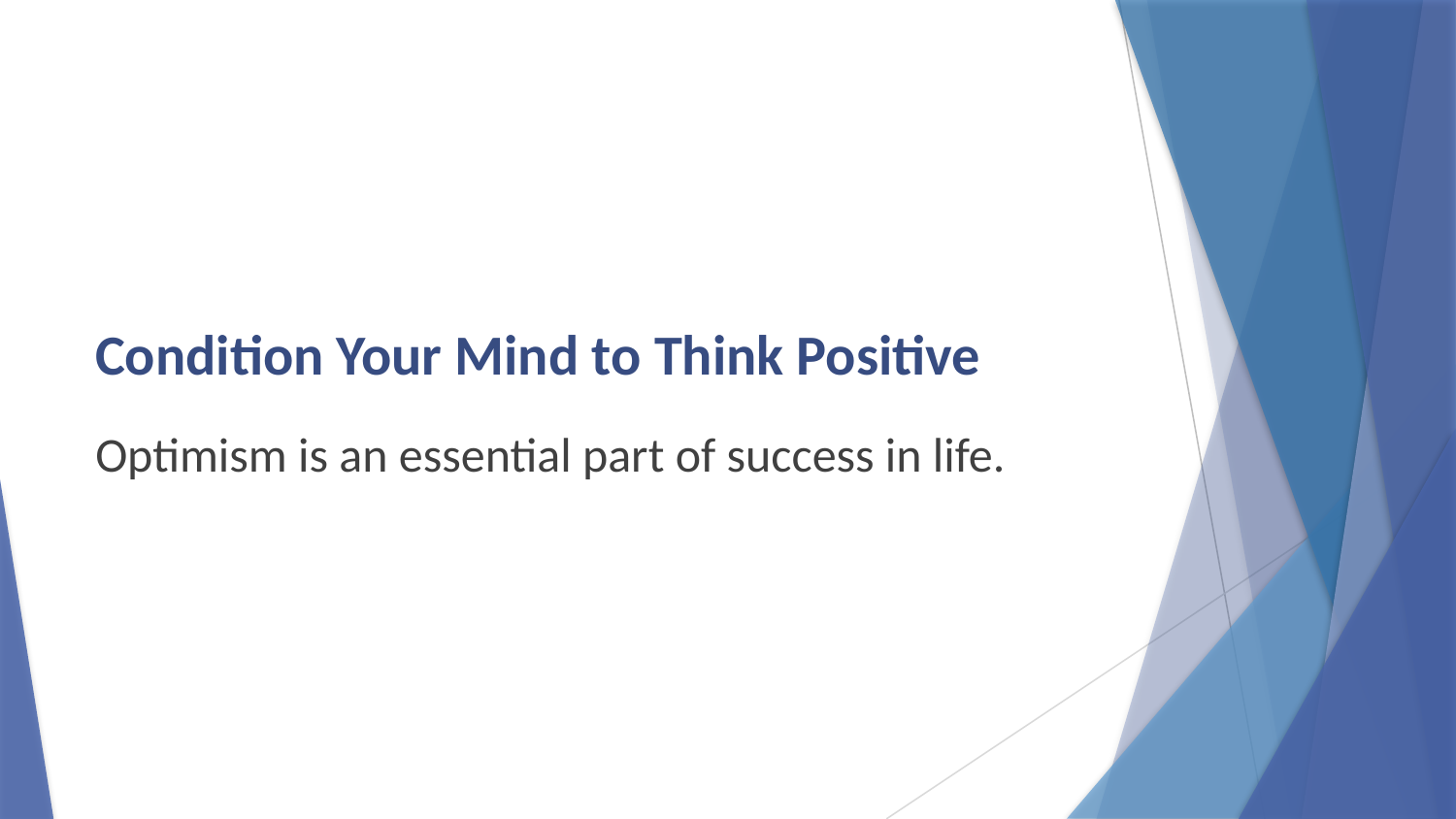

# Condition Your Mind to Think Positive
Optimism is an essential part of success in life.